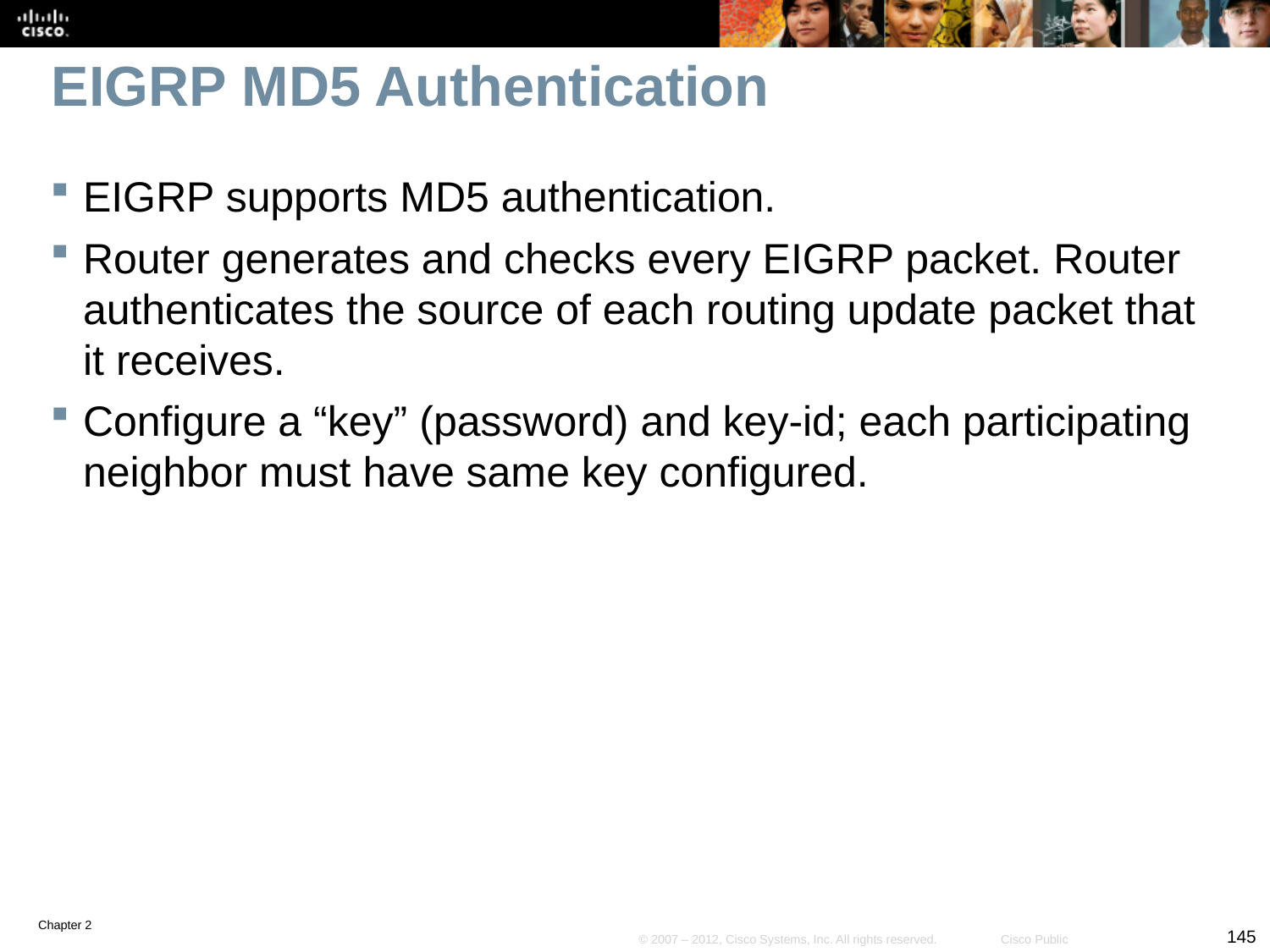

# EIGRP MD5 Authentication
EIGRP supports MD5 authentication.
Router generates and checks every EIGRP packet. Router authenticates the source of each routing update packet that it receives.
Configure a “key” (password) and key-id; each participating neighbor must have same key configured.